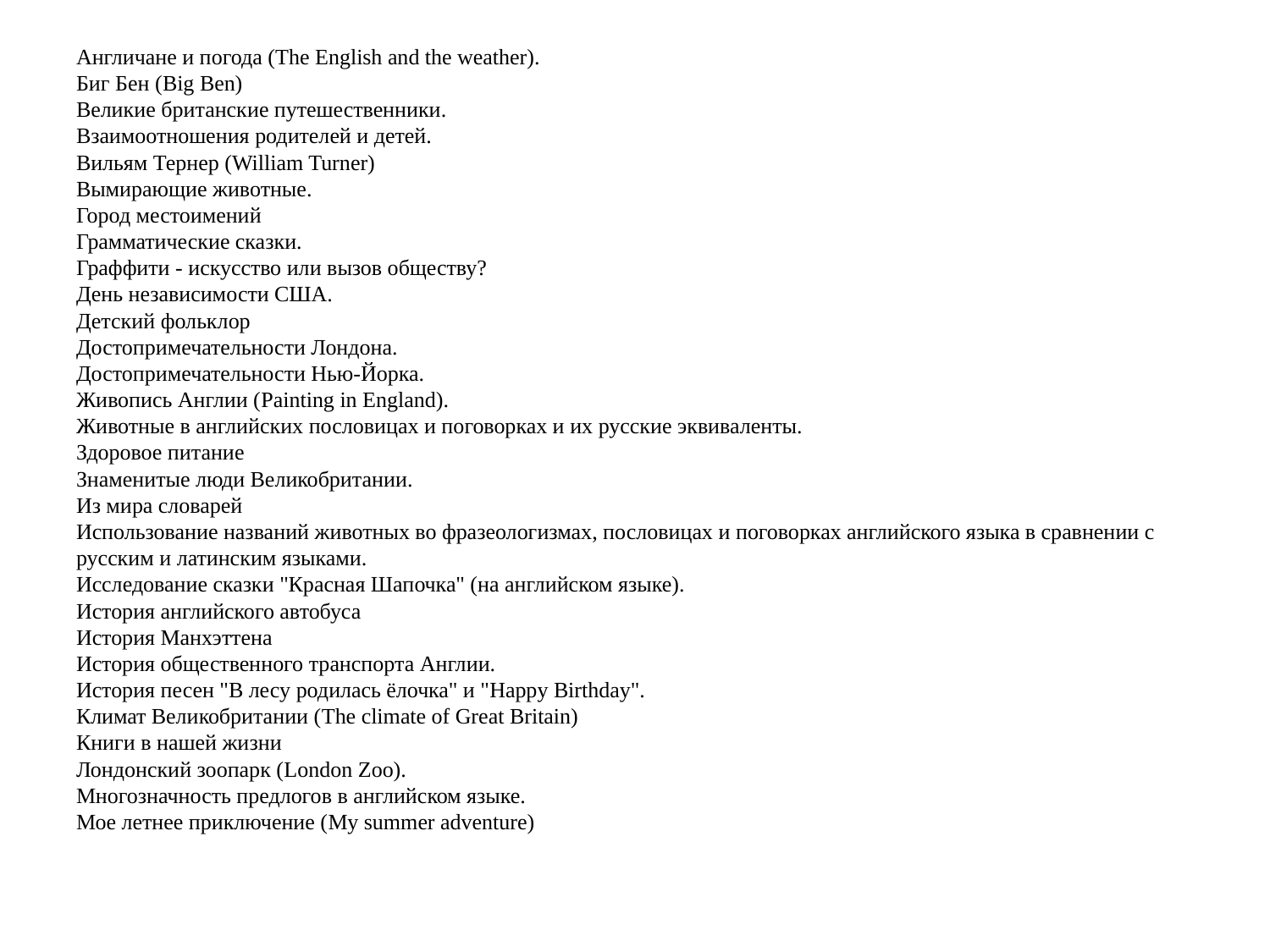

Англичане и погода (The English and the weather).
Биг Бен (Big Ben)
Великие британские путешественники.
Взаимоотношения родителей и детей.
Вильям Тернер (William Turner)
Вымирающие животные.
Город местоимений
Грамматические сказки.
Граффити - искусство или вызов обществу?
День независимости США.
Детский фольклор
Достопримечательности Лондона.
Достопримечательности Нью-Йорка.
Живопись Англии (Painting in England).
Животные в английских пословицах и поговорках и их русские эквиваленты.
Здоровое питание
Знаменитые люди Великобритании.
Из мира словарей
Использование названий животных во фразеологизмах, пословицах и поговорках английского языка в сравнении с русским и латинским языками.
Исследование сказки "Красная Шапочка" (на английском языке).
История английского автобуса
История Манхэттена
История общественного транспорта Англии.
История песен "В лесу родилась ёлочка" и "Happy Birthday".
Климат Великобритании (The climate of Great Britain)
Книги в нашей жизни
Лондонский зоопарк (London Zoo).
Многозначность предлогов в английском языке.
Мое летнее приключение (My summer adventure)